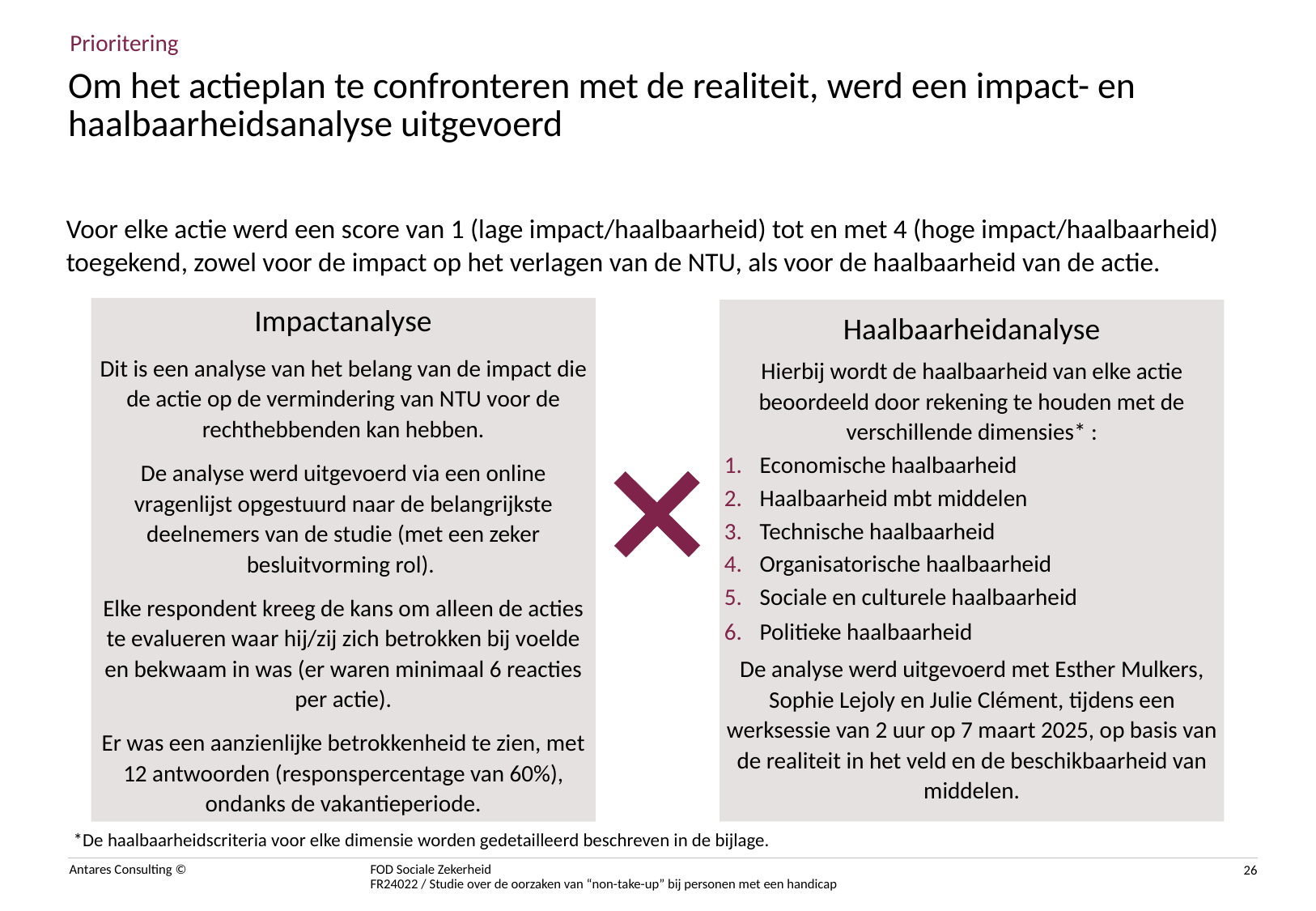

Prioritering
# Om het actieplan te confronteren met de realiteit, werd een impact- en haalbaarheidsanalyse uitgevoerd
Voor elke actie werd een score van 1 (lage impact/haalbaarheid) tot en met 4 (hoge impact/haalbaarheid) toegekend, zowel voor de impact op het verlagen van de NTU, als voor de haalbaarheid van de actie.
Impactanalyse
Dit is een analyse van het belang van de impact die de actie op de vermindering van NTU voor de rechthebbenden kan hebben.
De analyse werd uitgevoerd via een online vragenlijst opgestuurd naar de belangrijkste deelnemers van de studie (met een zeker besluitvorming rol).
Elke respondent kreeg de kans om alleen de acties te evalueren waar hij/zij zich betrokken bij voelde en bekwaam in was (er waren minimaal 6 reacties per actie).
Er was een ​​aanzienlijke betrokkenheid te zien, met 12 antwoorden (responspercentage van 60%), ondanks de vakantieperiode.
Haalbaarheidanalyse
Hierbij wordt de haalbaarheid van elke actie beoordeeld door rekening te houden met de verschillende dimensies* :
Economische haalbaarheid
Haalbaarheid mbt middelen
Technische haalbaarheid
Organisatorische haalbaarheid
Sociale en culturele haalbaarheid
Politieke haalbaarheid
De analyse werd uitgevoerd met Esther Mulkers, Sophie Lejoly en Julie Clément, tijdens een werksessie van 2 uur op 7 maart 2025, op basis van de realiteit in het veld en de beschikbaarheid van middelen.

*De haalbaarheidscriteria voor elke dimensie worden gedetailleerd beschreven in de bijlage.